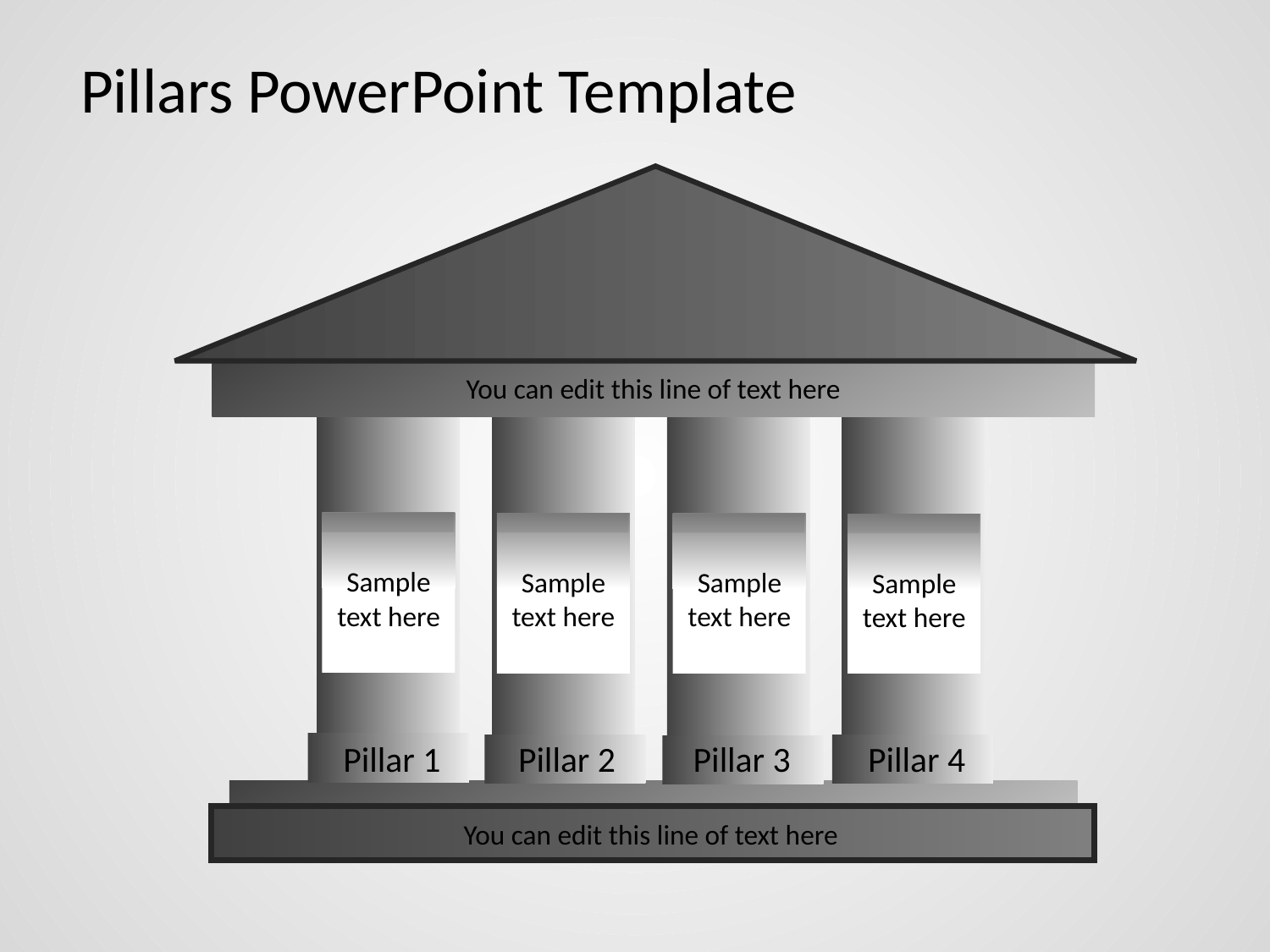

# Pillars PowerPoint Template

You can edit this line of text here

Sample text here

Sample text here

Sample text here

Sample text here
Pillar 1
Pillar 2
Pillar 3
Pillar 4

You can edit this line of text here